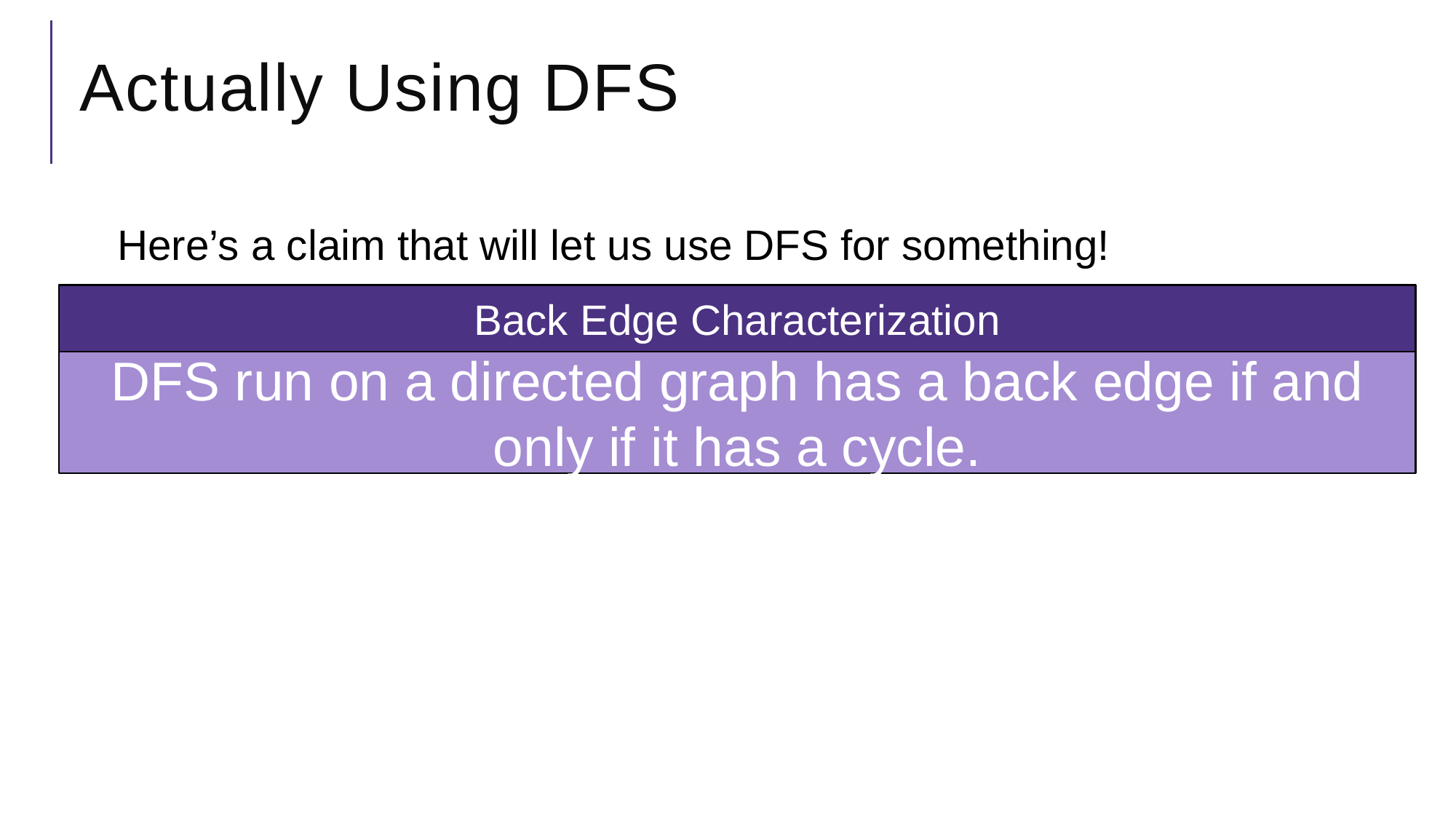

# Actually Using DFS
Here’s a claim that will let us use DFS for something!

DFS run on a directed graph has a back edge if and only if it has a cycle.
Back Edge Characterization